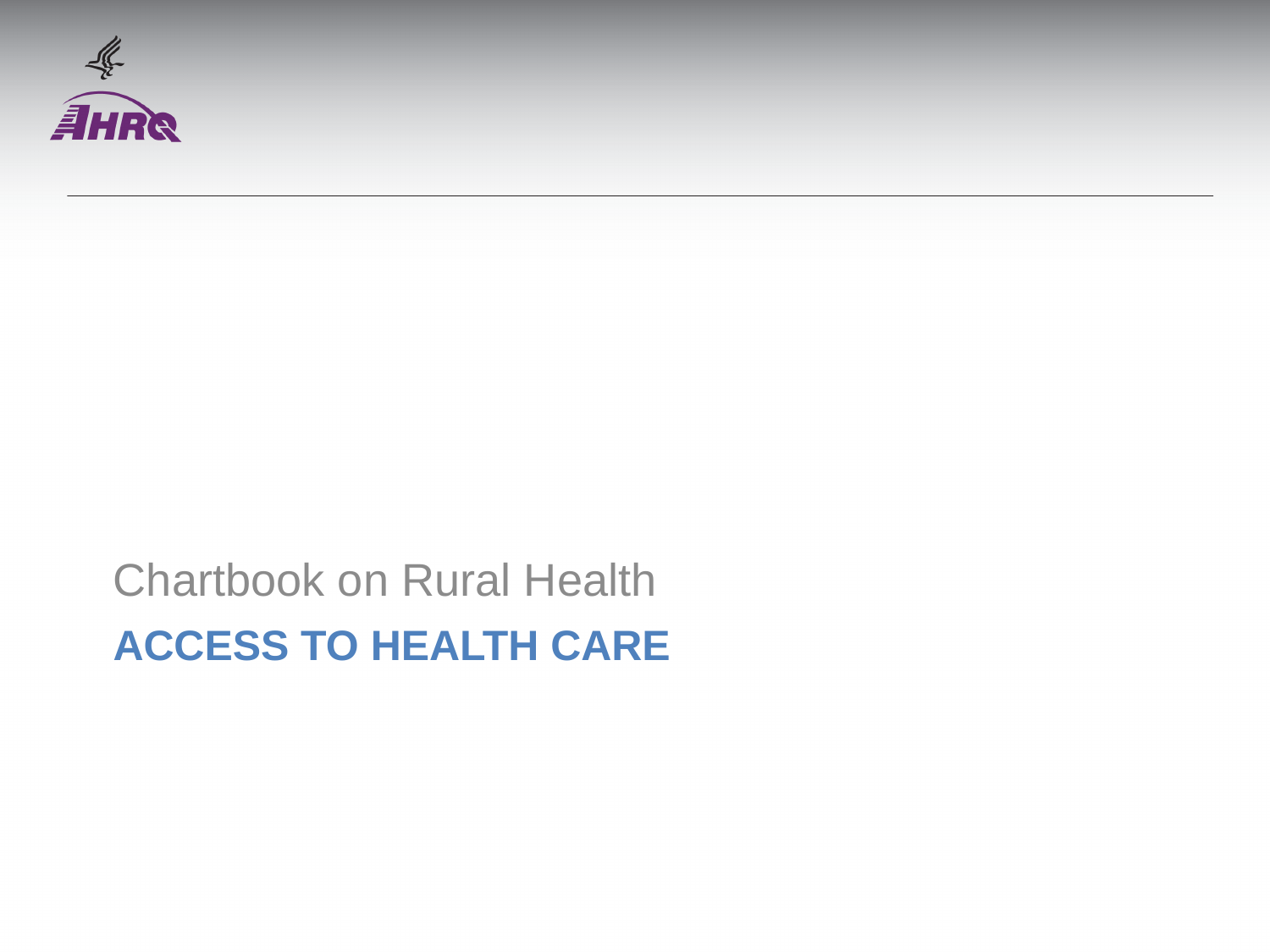

Chartbook on Rural Health
# Access to health care